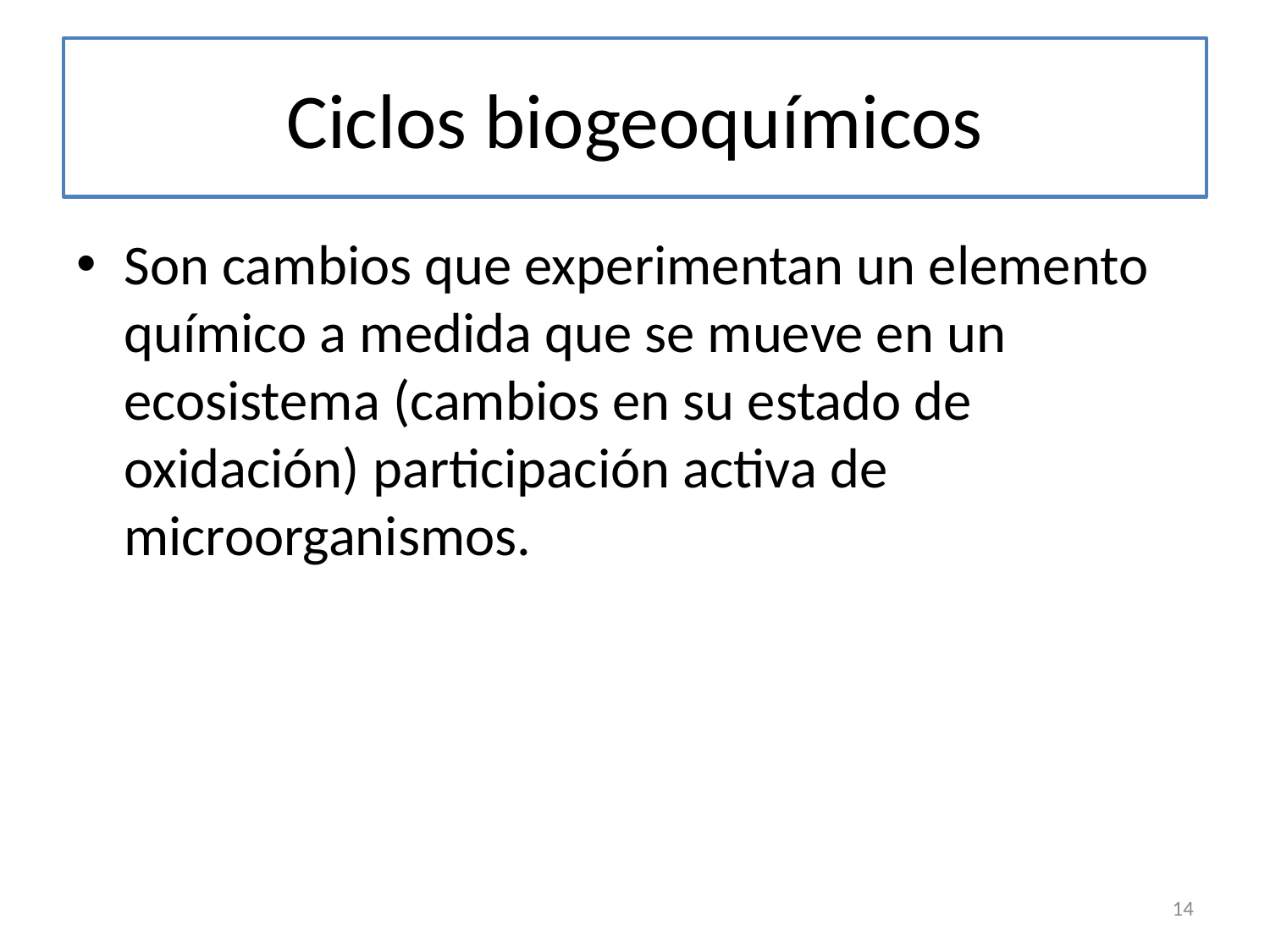

# Ciclos biogeoquímicos
Son cambios que experimentan un elemento químico a medida que se mueve en un ecosistema (cambios en su estado de oxidación) participación activa de microorganismos.

14